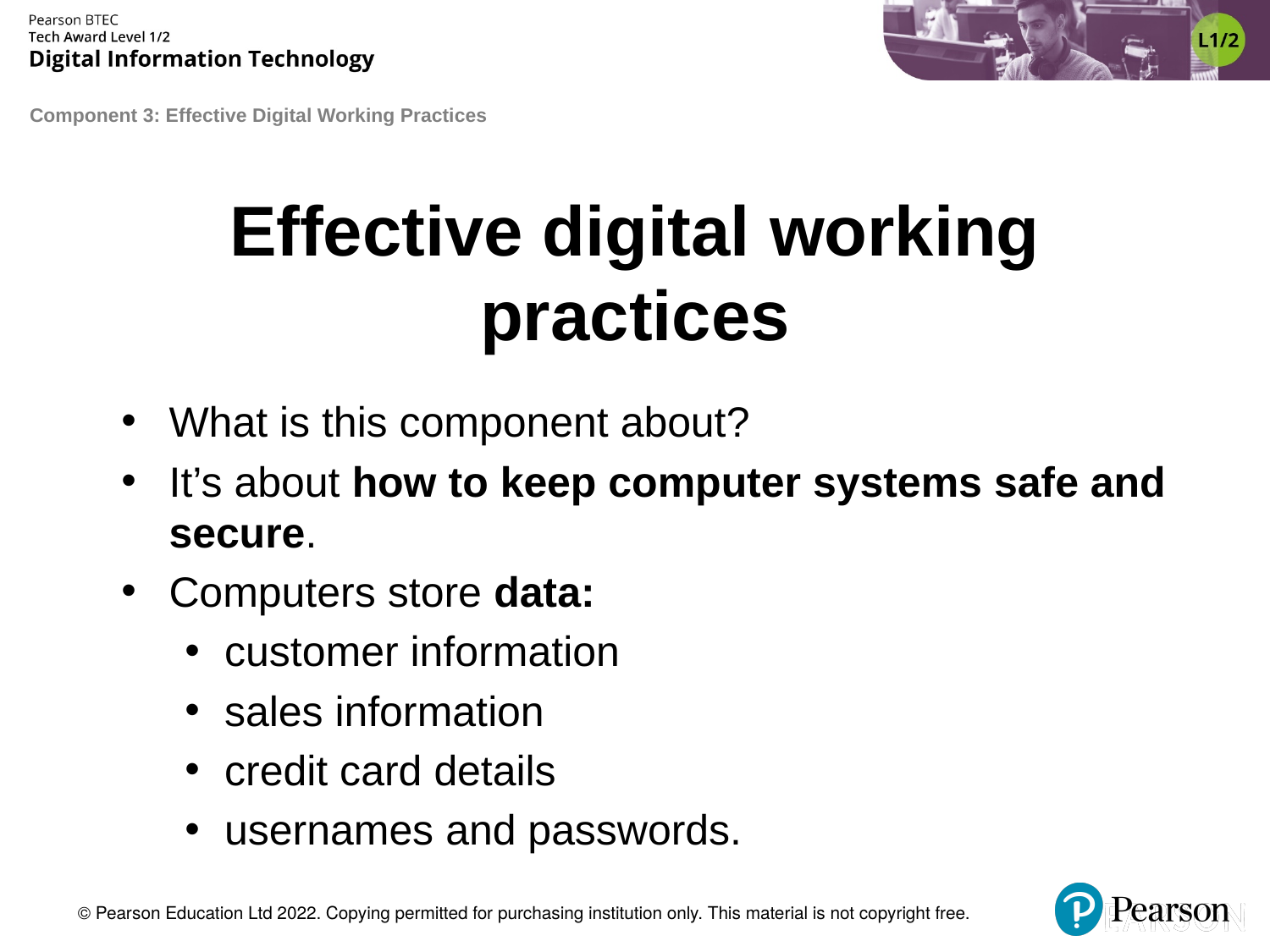

# Effective digital working practices
What is this component about?
It’s about how to keep computer systems safe and secure.
Computers store data:
customer information
sales information
credit card details
usernames and passwords.
© Pearson Education Ltd 2022. Copying permitted for purchasing institution only. This material is not copyright free.